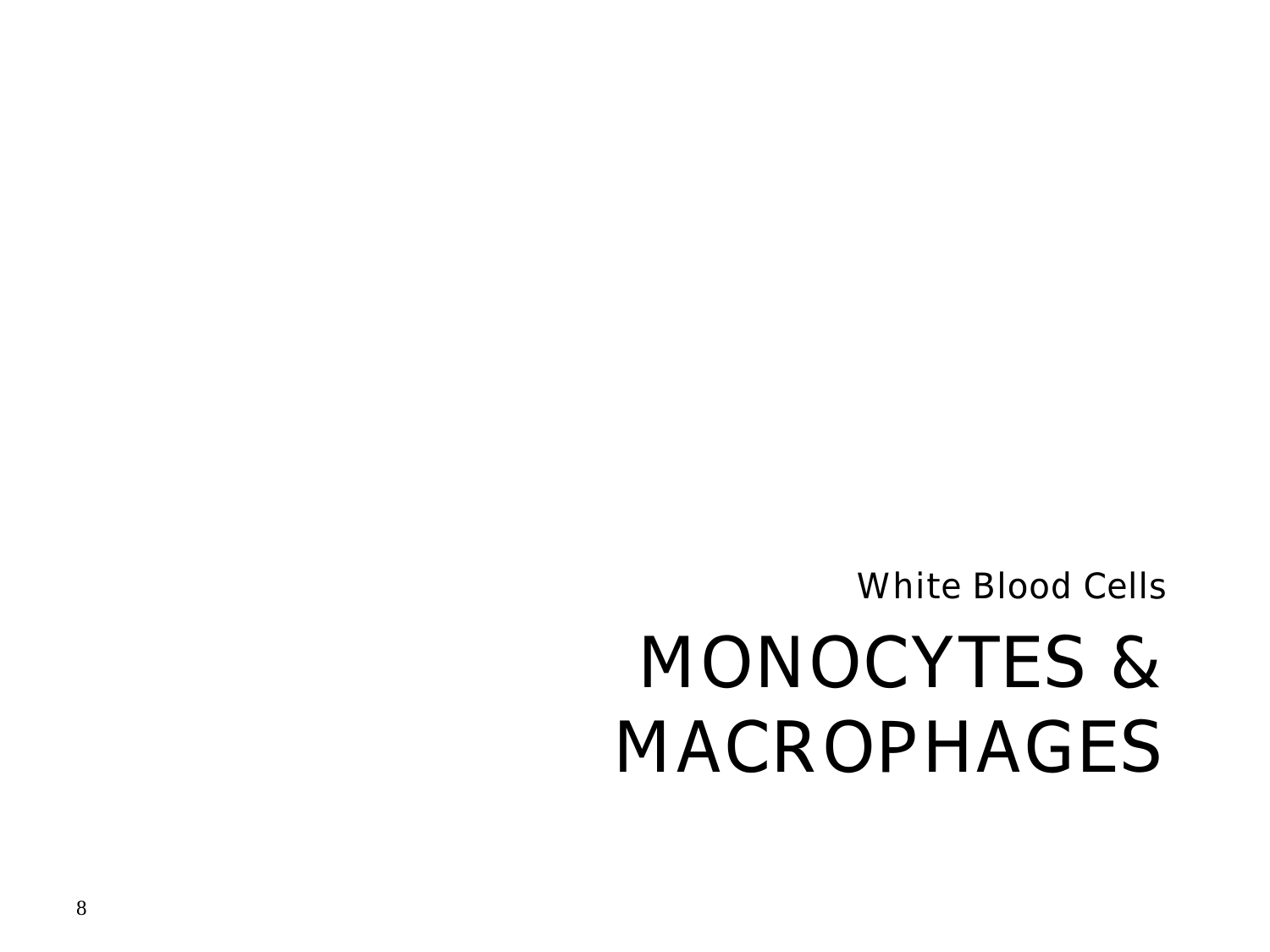

White Blood Cells
MONOCYTES & MACROPHAGES
8